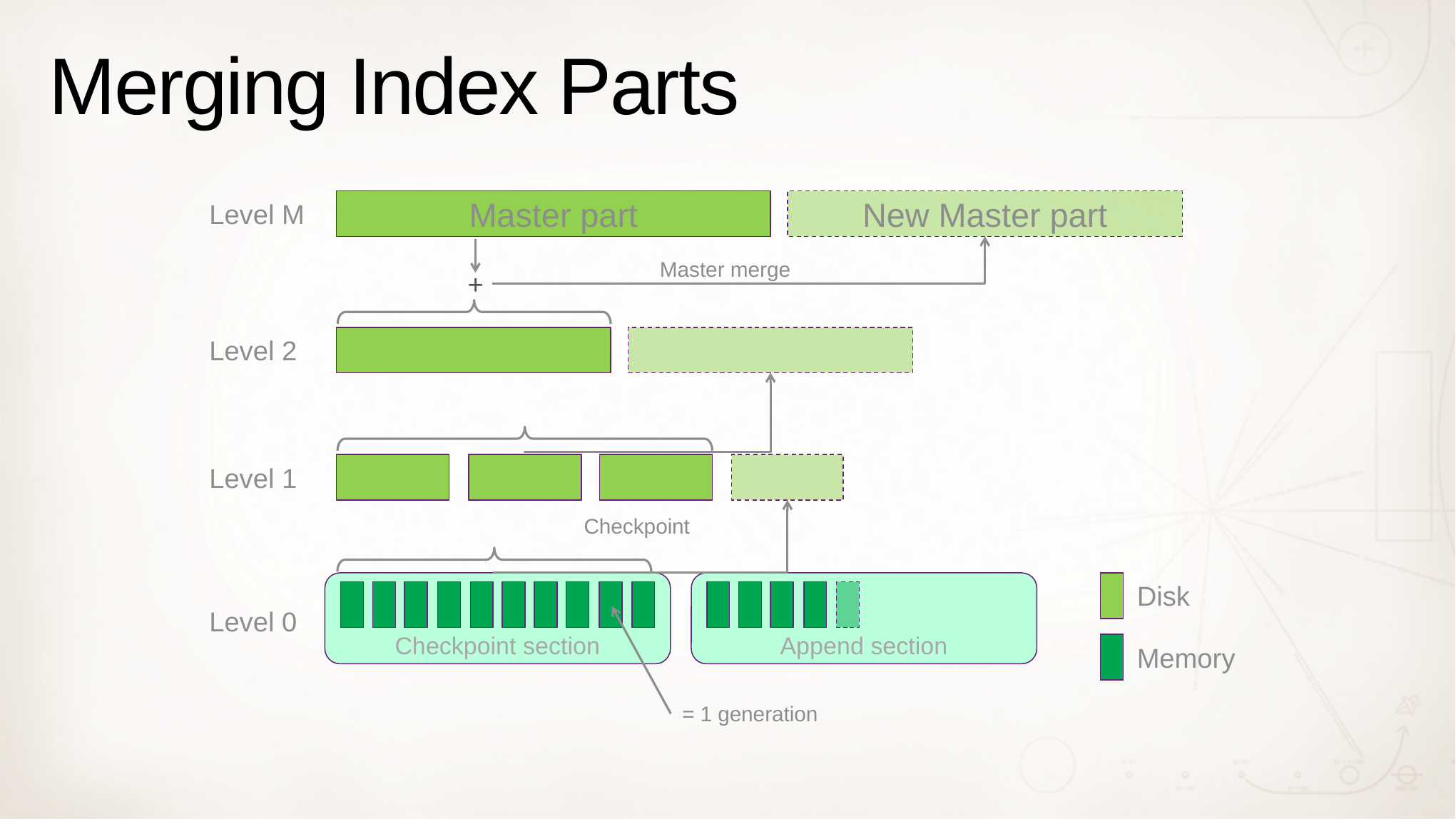

# Merging Index Parts

New Master part
Master part
Level M

Master merge
+

Level 2

Level 1
Checkpoint
Checkpoint section
Append section

Disk

Level 0

Memory
= 1 generation